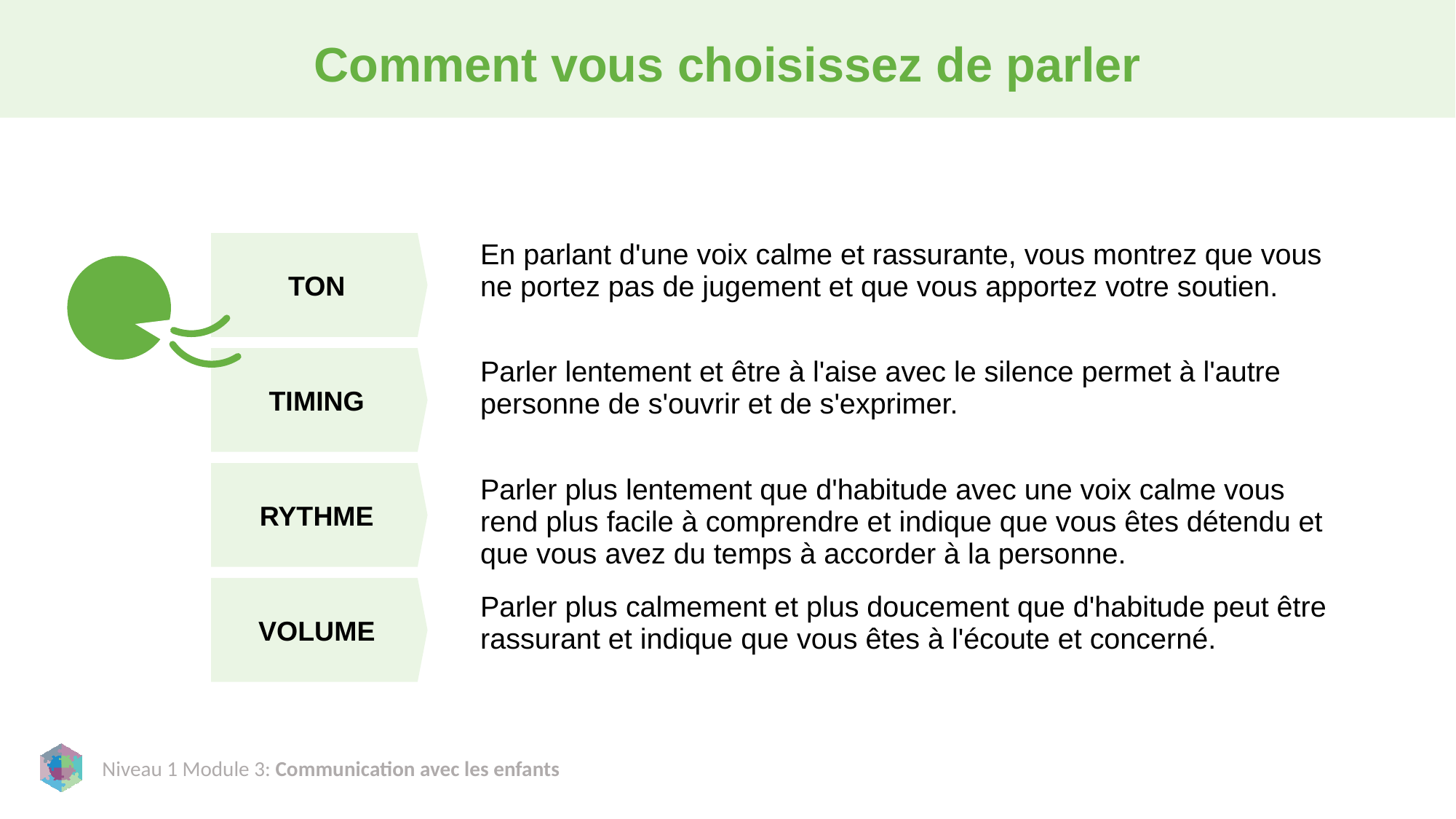

# Comment vous choisissez de parler
TON
|  | En parlant d'une voix calme et rassurante, vous montrez que vous ne portez pas de jugement et que vous apportez votre soutien. |
| --- | --- |
|  | Parler lentement et être à l'aise avec le silence permet à l'autre personne de s'ouvrir et de s'exprimer. |
|  | Parler plus lentement que d'habitude avec une voix calme vous rend plus facile à comprendre et indique que vous êtes détendu et que vous avez du temps à accorder à la personne. |
|  | Parler plus calmement et plus doucement que d'habitude peut être rassurant et indique que vous êtes à l'écoute et concerné. |

TIMING
RYTHME
VOLUME